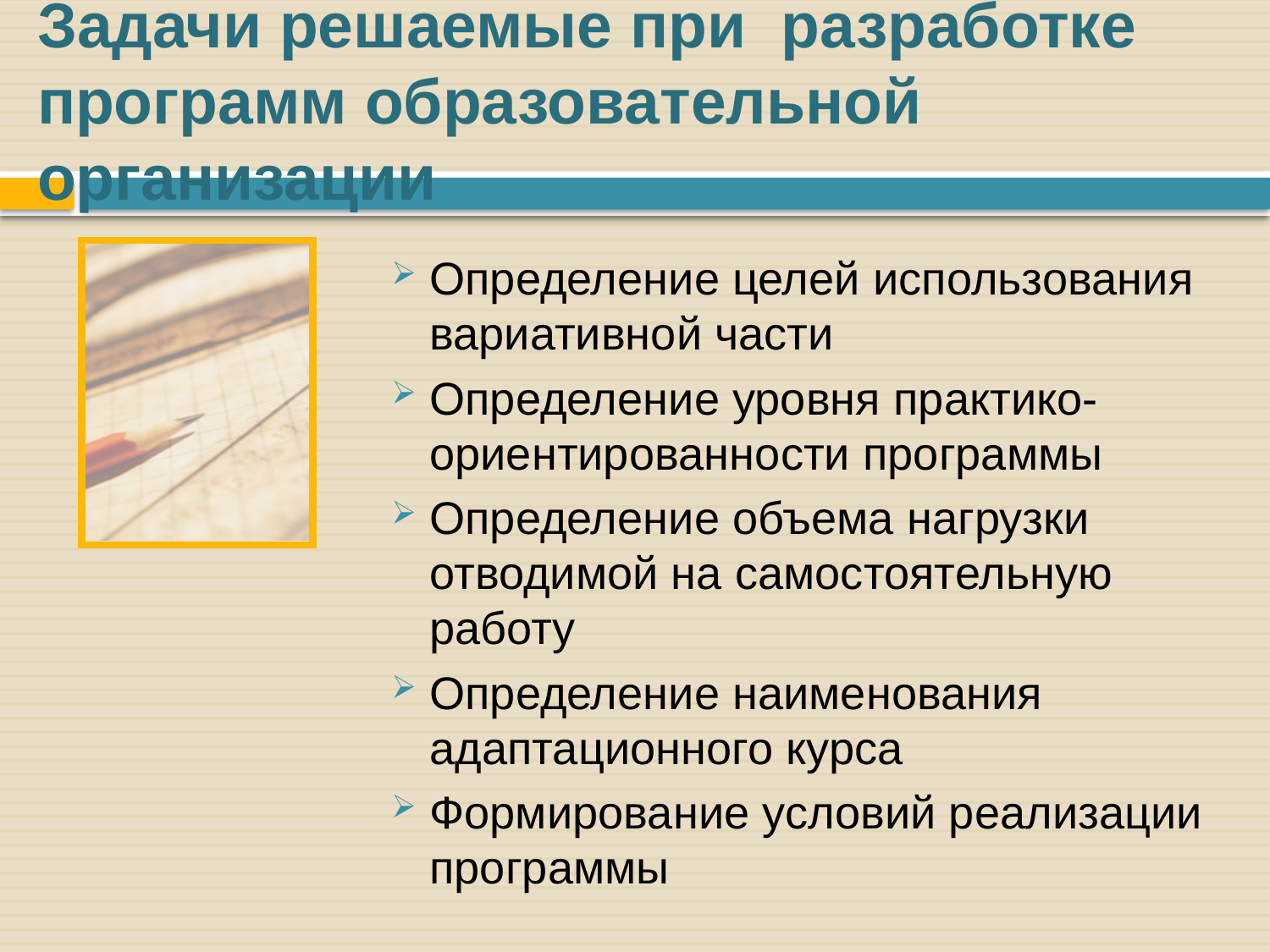

# Задачи решаемые при  разработке программ образовательной организации
Определение целей использования вариативной части
Определение уровня практико-ориентированности программы
Определение объема нагрузки отводимой на самостоятельную работу
Определение наименования адаптационного курса
Формирование условий реализации программы